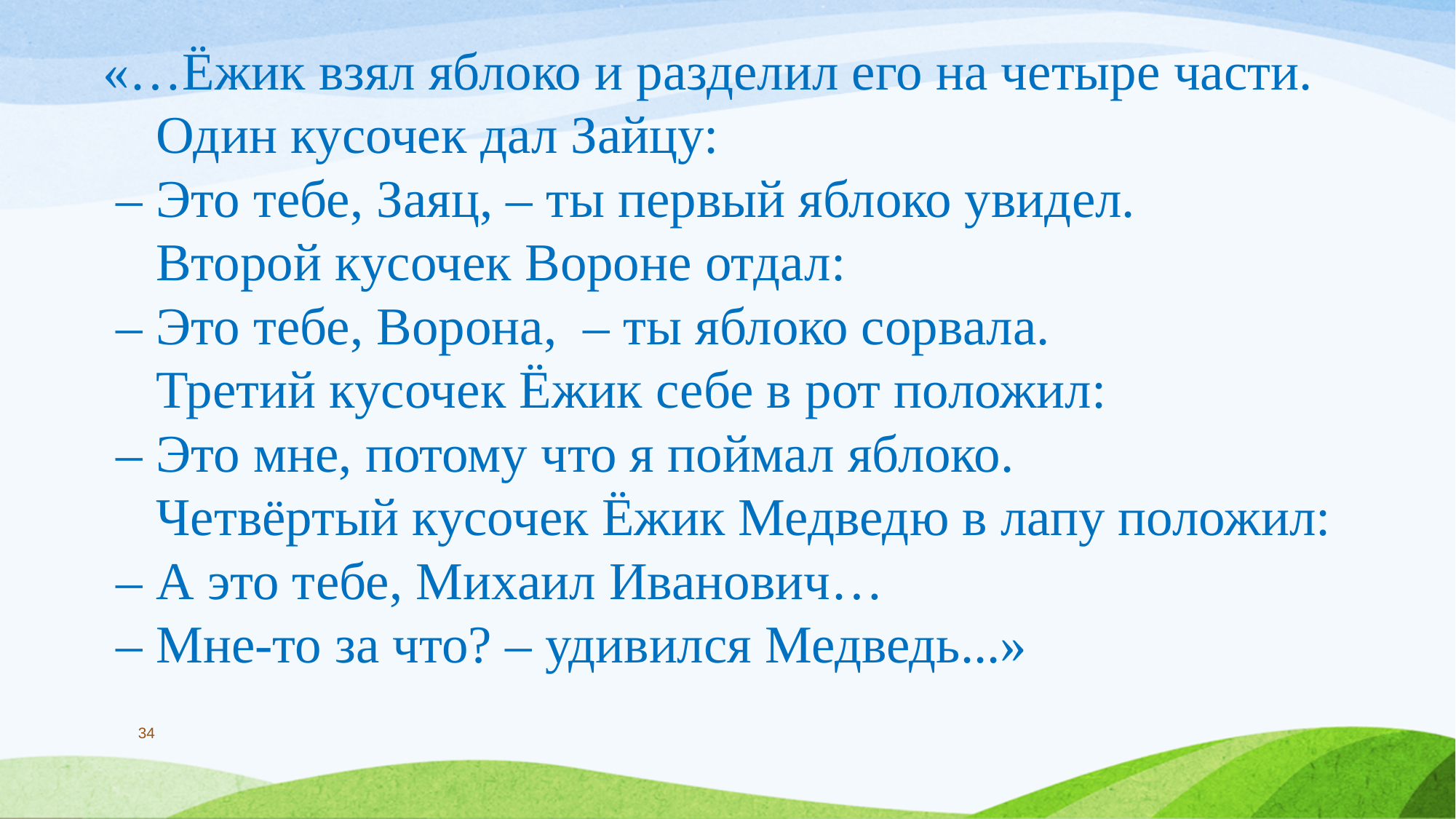

«…Ёжик взял яблоко и разделил его на четыре части.
    Один кусочек дал Зайцу:
 – Это тебе, Заяц, – ты первый яблоко увидел.
    Второй кусочек Вороне отдал:
 – Это тебе, Ворона,  – ты яблоко сорвала.
    Третий кусочек Ёжик себе в рот положил:
 – Это мне, потому что я поймал яблоко.
    Четвёртый кусочек Ёжик Медведю в лапу положил:
 – А это тебе, Михаил Иванович…
 – Мне-то за что? – удивился Медведь...»
34